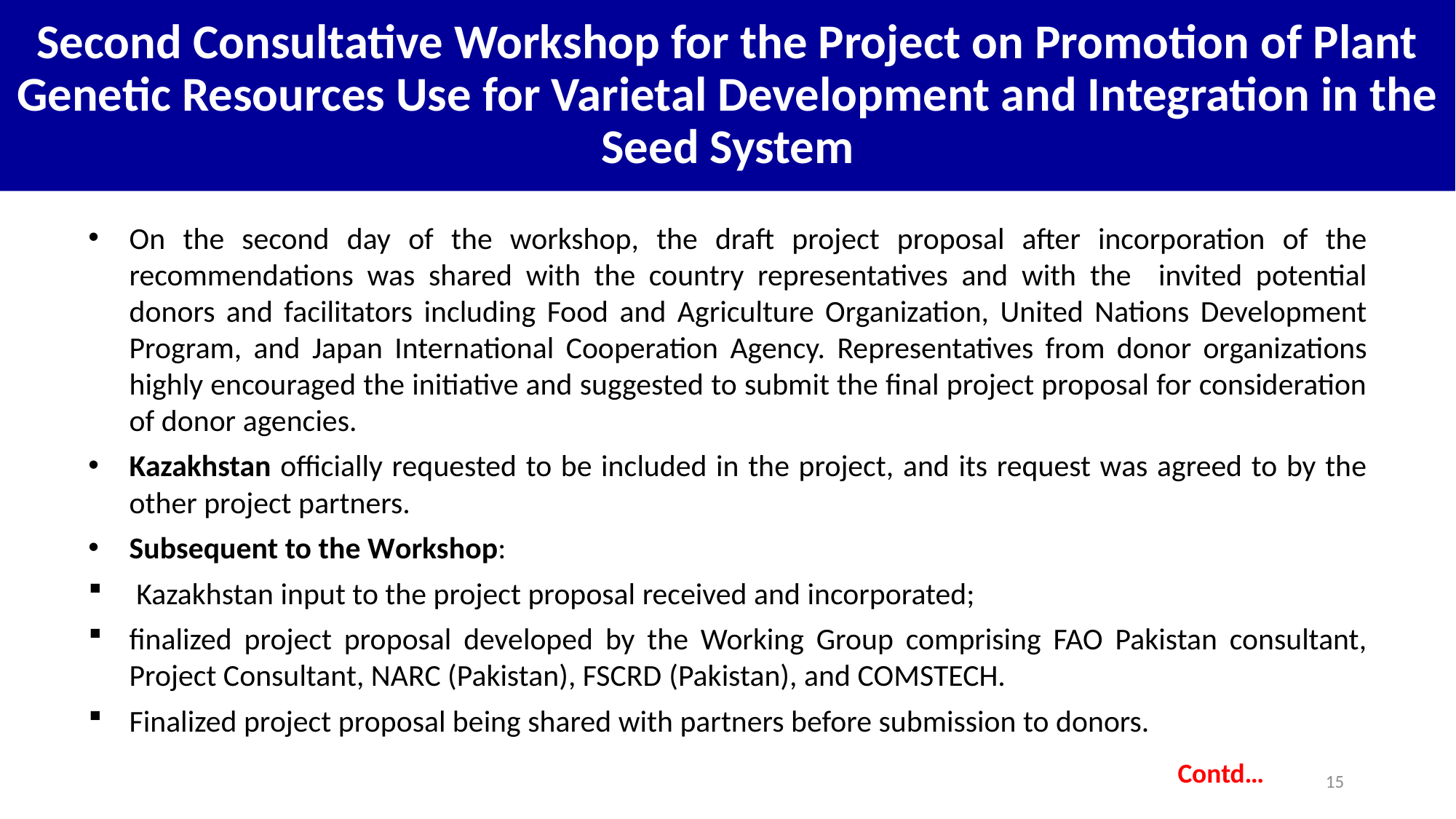

# Second Consultative Workshop for the Project on Promotion of Plant Genetic Resources Use for Varietal Development and Integration in the Seed System
On the second day of the workshop, the draft project proposal after incorporation of the recommendations was shared with the country representatives and with the  invited potential donors and facilitators including Food and Agriculture Organization, United Nations Development Program, and Japan International Cooperation Agency. Representatives from donor organizations highly encouraged the initiative and suggested to submit the final project proposal for consideration of donor agencies.
Kazakhstan officially requested to be included in the project, and its request was agreed to by the other project partners.
Subsequent to the Workshop:
 Kazakhstan input to the project proposal received and incorporated;
finalized project proposal developed by the Working Group comprising FAO Pakistan consultant, Project Consultant, NARC (Pakistan), FSCRD (Pakistan), and COMSTECH.
Finalized project proposal being shared with partners before submission to donors.

Contd…
15